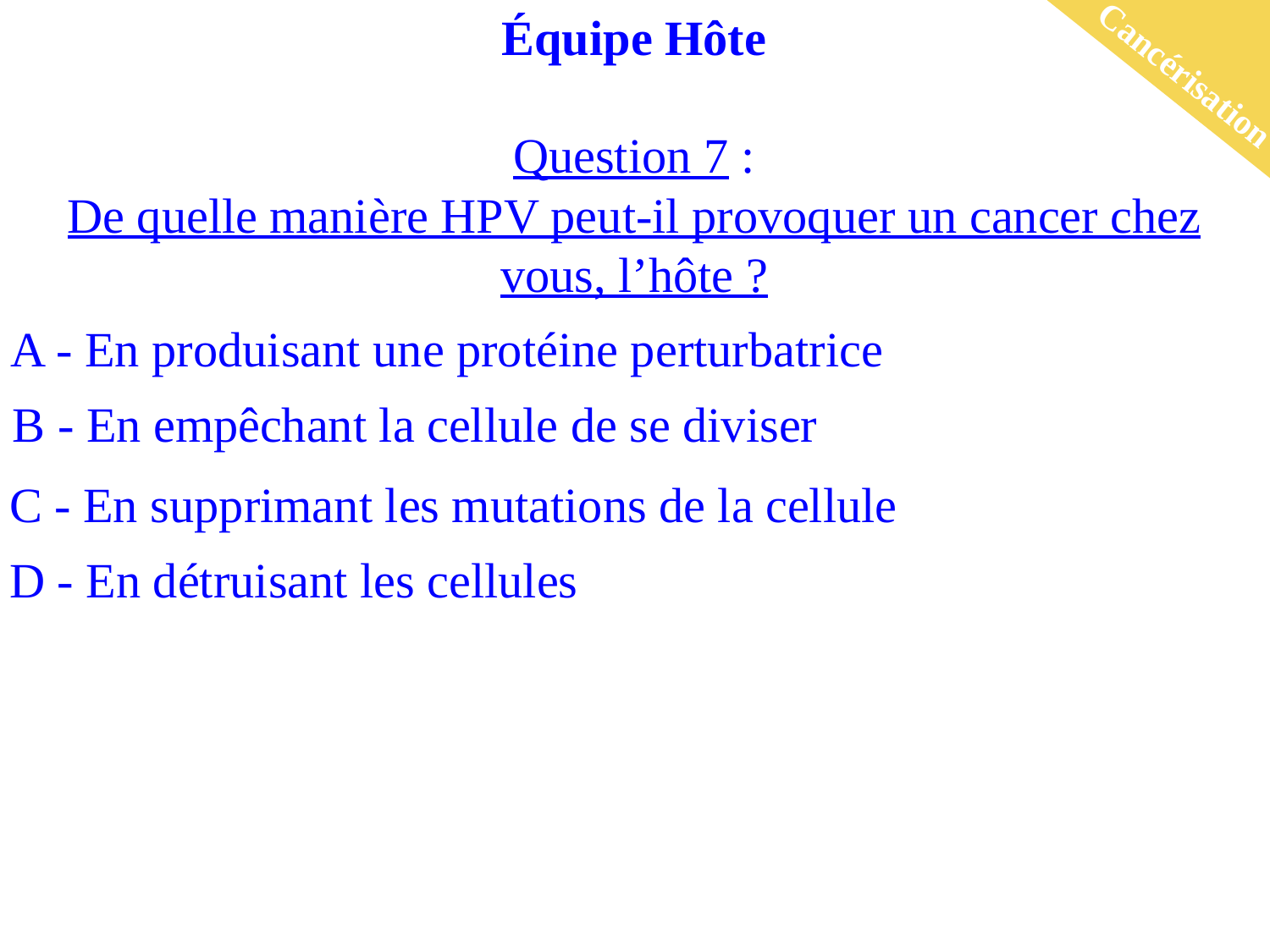

Équipe Hôte

Question 7 :
De quelle manière HPV peut-il provoquer un cancer chez vous, l’hôte ?
Cancérisation
A - En produisant une protéine perturbatrice
B - En empêchant la cellule de se diviser
C - En supprimant les mutations de la cellule
D - En détruisant les cellules